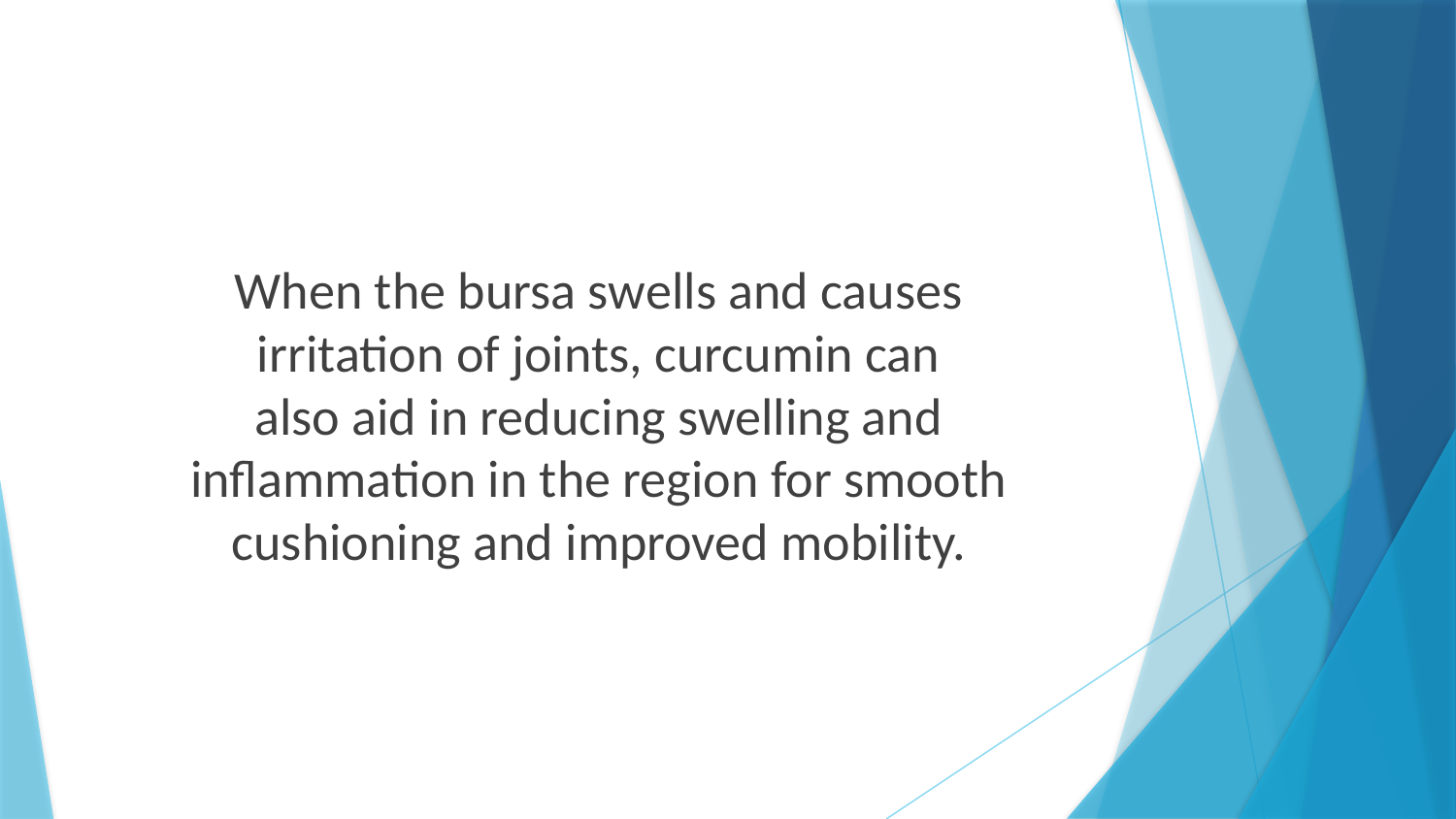

When the bursa swells and causes
irritation of joints, curcumin can
also aid in reducing swelling and
inflammation in the region for smooth cushioning and improved mobility.